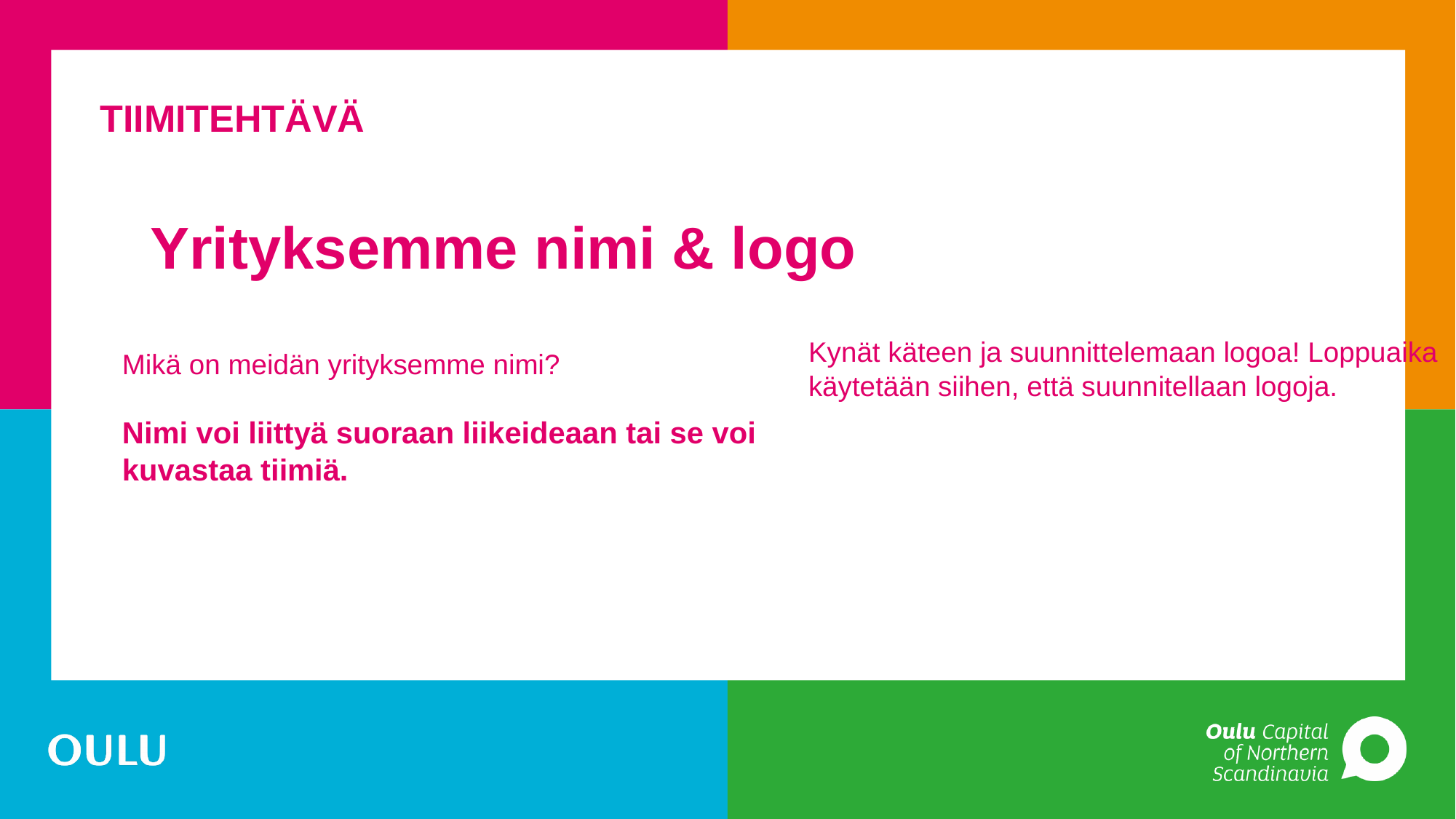

# TIIMITEHTÄVÄ
Yrityksemme nimi & logo
Kynät käteen ja suunnittelemaan logoa! Loppuaika käytetään siihen, että suunnitellaan logoja.
Mikä on meidän yrityksemme nimi?

Nimi voi liittyä suoraan liikeideaan tai se voi kuvastaa tiimiä.